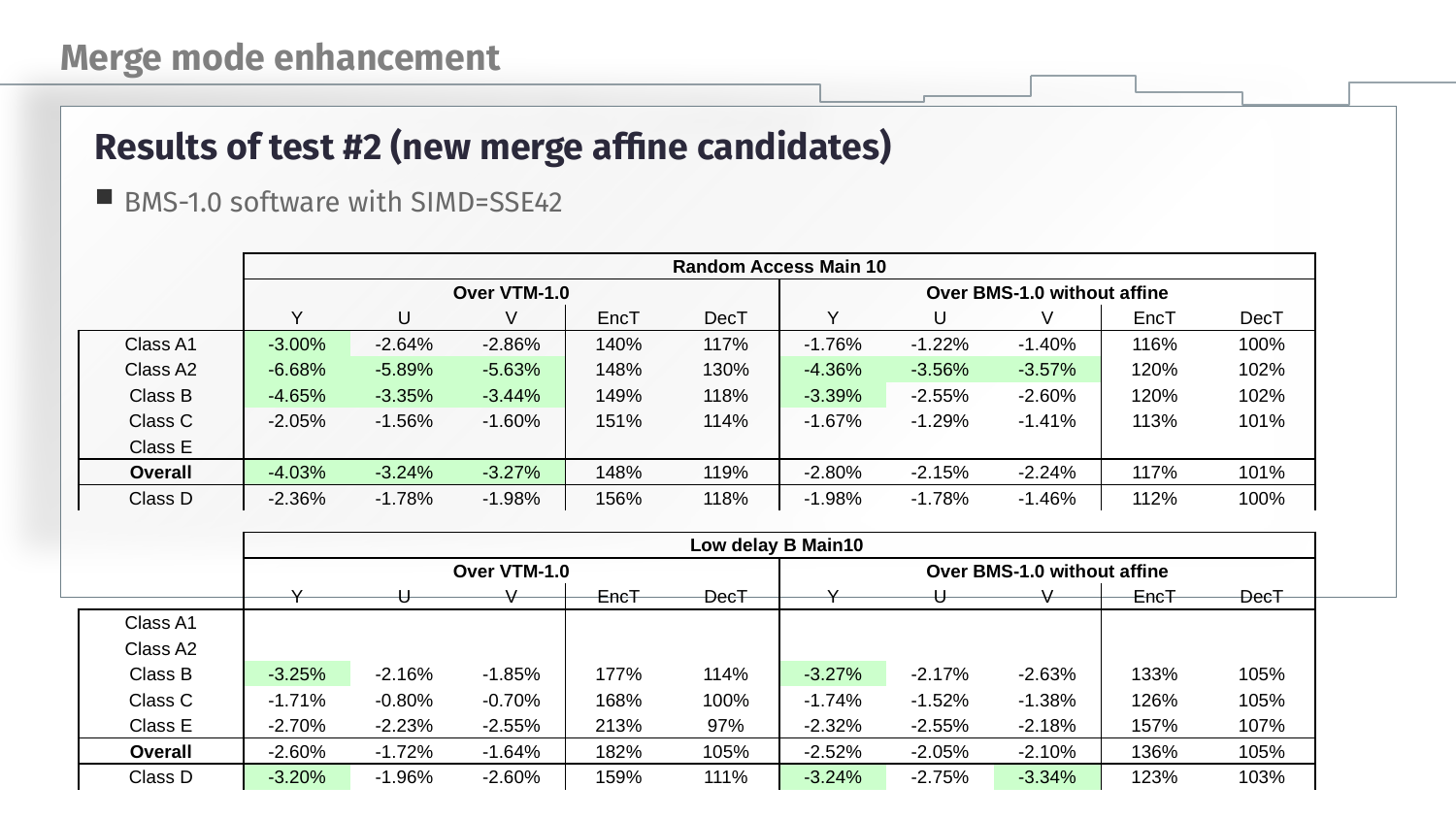

# Merge mode enhancement
Results of test #2 (new merge affine candidates)
BMS-1.0 software with SIMD=SSE42
|  | Random Access Main 10 |  |  |  |  |  |  |  |  |  |
| --- | --- | --- | --- | --- | --- | --- | --- | --- | --- | --- |
|  | Over VTM-1.0 |  |  |  |  | Over BMS-1.0 without affine |  |  |  |  |
|  | Y | U | V | EncT | DecT | Y | U | V | EncT | DecT |
| Class A1 | -3.00% | -2.64% | -2.86% | 140% | 117% | -1.76% | -1.22% | -1.40% | 116% | 100% |
| Class A2 | -6.68% | -5.89% | -5.63% | 148% | 130% | -4.36% | -3.56% | -3.57% | 120% | 102% |
| Class B | -4.65% | -3.35% | -3.44% | 149% | 118% | -3.39% | -2.55% | -2.60% | 120% | 102% |
| Class C | -2.05% | -1.56% | -1.60% | 151% | 114% | -1.67% | -1.29% | -1.41% | 113% | 101% |
| Class E |  |  |  |  |  |  |  |  |  |  |
| Overall | -4.03% | -3.24% | -3.27% | 148% | 119% | -2.80% | -2.15% | -2.24% | 117% | 101% |
| Class D | -2.36% | -1.78% | -1.98% | 156% | 118% | -1.98% | -1.78% | -1.46% | 112% | 100% |
|  | Low delay B Main10 |  |  |  |  |  |  |  |  |  |
| --- | --- | --- | --- | --- | --- | --- | --- | --- | --- | --- |
|  | Over VTM-1.0 |  |  |  |  | Over BMS-1.0 without affine |  |  |  |  |
|  | Y | U | V | EncT | DecT | Y | U | V | EncT | DecT |
| Class A1 |  |  |  |  |  |  |  |  |  |  |
| Class A2 |  |  |  |  |  |  |  |  |  |  |
| Class B | -3.25% | -2.16% | -1.85% | 177% | 114% | -3.27% | -2.17% | -2.63% | 133% | 105% |
| Class C | -1.71% | -0.80% | -0.70% | 168% | 100% | -1.74% | -1.52% | -1.38% | 126% | 105% |
| Class E | -2.70% | -2.23% | -2.55% | 213% | 97% | -2.32% | -2.55% | -2.18% | 157% | 107% |
| Overall | -2.60% | -1.72% | -1.64% | 182% | 105% | -2.52% | -2.05% | -2.10% | 136% | 105% |
| Class D | -3.20% | -1.96% | -2.60% | 159% | 111% | -3.24% | -2.75% | -3.34% | 123% | 103% |